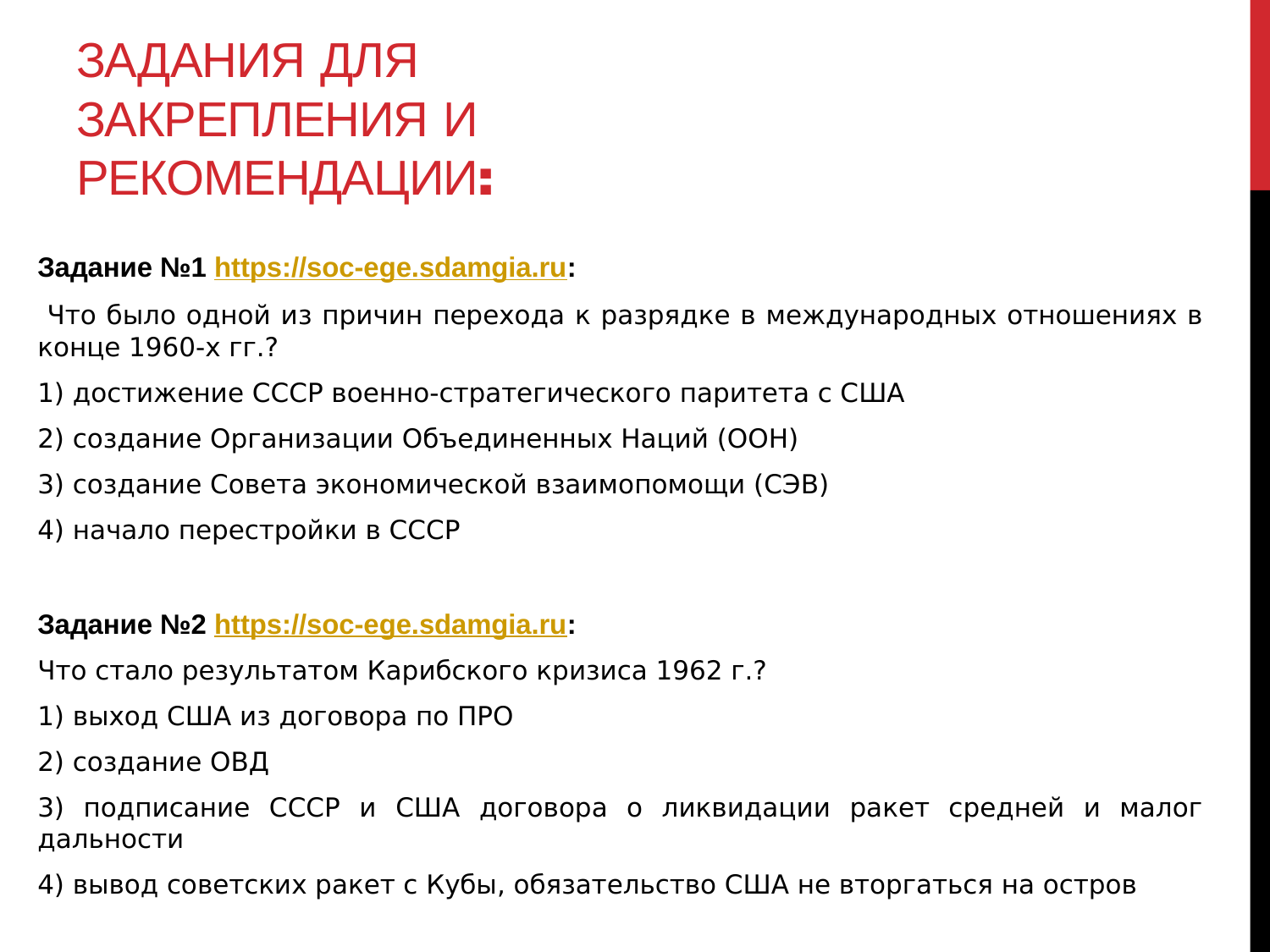

# Задания для закрепления и рекомендации:
Задание №1 https://soc-ege.sdamgia.ru:
 Что было одной из причин перехода к разрядке в международных отношениях в конце 1960-х гг.?
1) достижение СССР военно-стратегического паритета с США
2) создание Организации Объединенных Наций (ООН)
3) создание Совета экономической взаимопомощи (СЭВ)
4) начало перестройки в СССР

Задание №2 https://soc-ege.sdamgia.ru:
Что стало результатом Карибского кризиса 1962 г.?
1) выход США из договора по ПРО
2) создание ОВД
3) подписание СССР и США договора о ликвидации ракет средней и малог дальности
4) вывод советских ракет с Кубы, обязательство США не вторгаться на остров